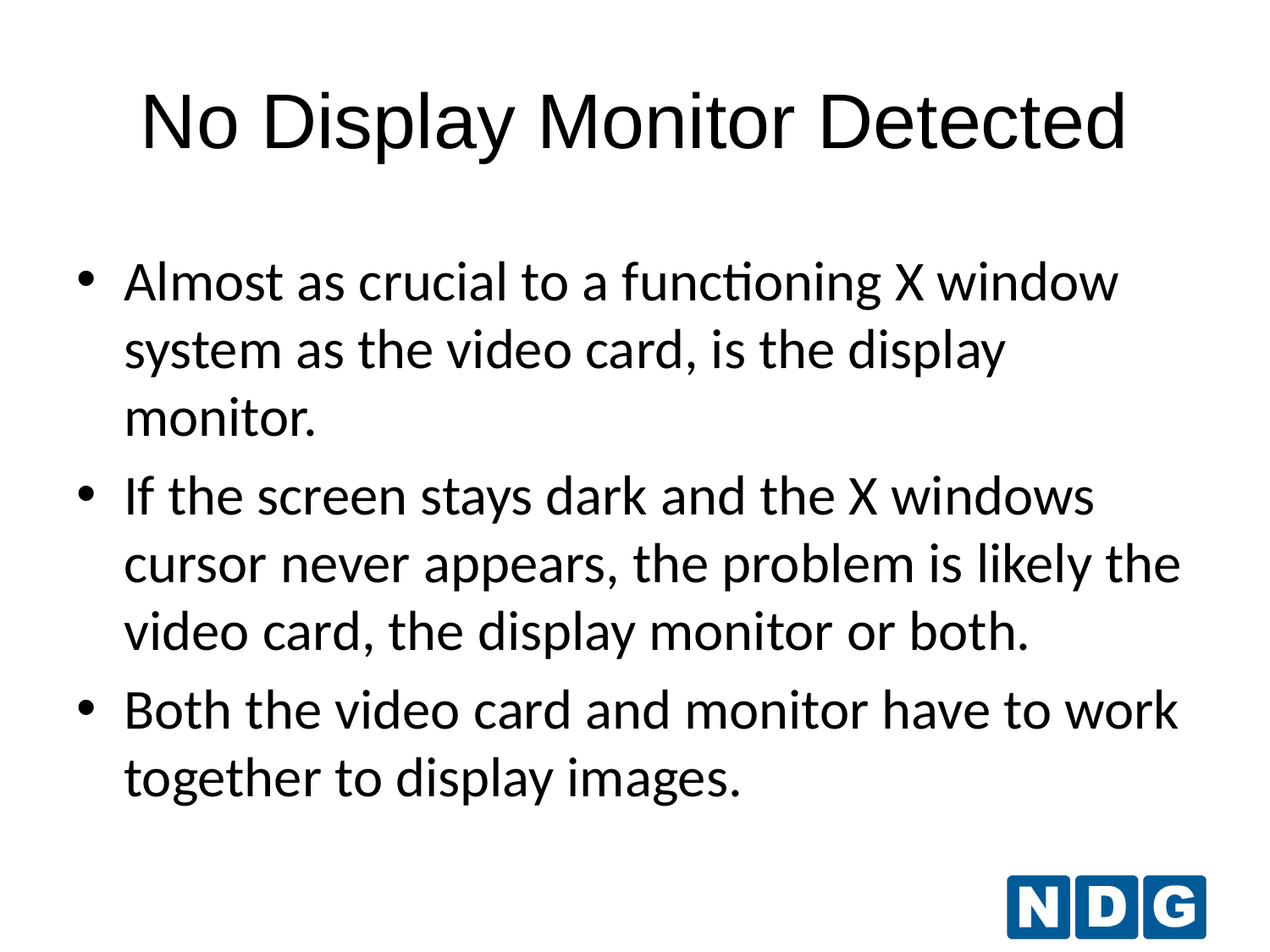

# No Display Monitor Detected
Almost as crucial to a functioning X window system as the video card, is the display monitor.
If the screen stays dark and the X windows cursor never appears, the problem is likely the video card, the display monitor or both.
Both the video card and monitor have to work together to display images.